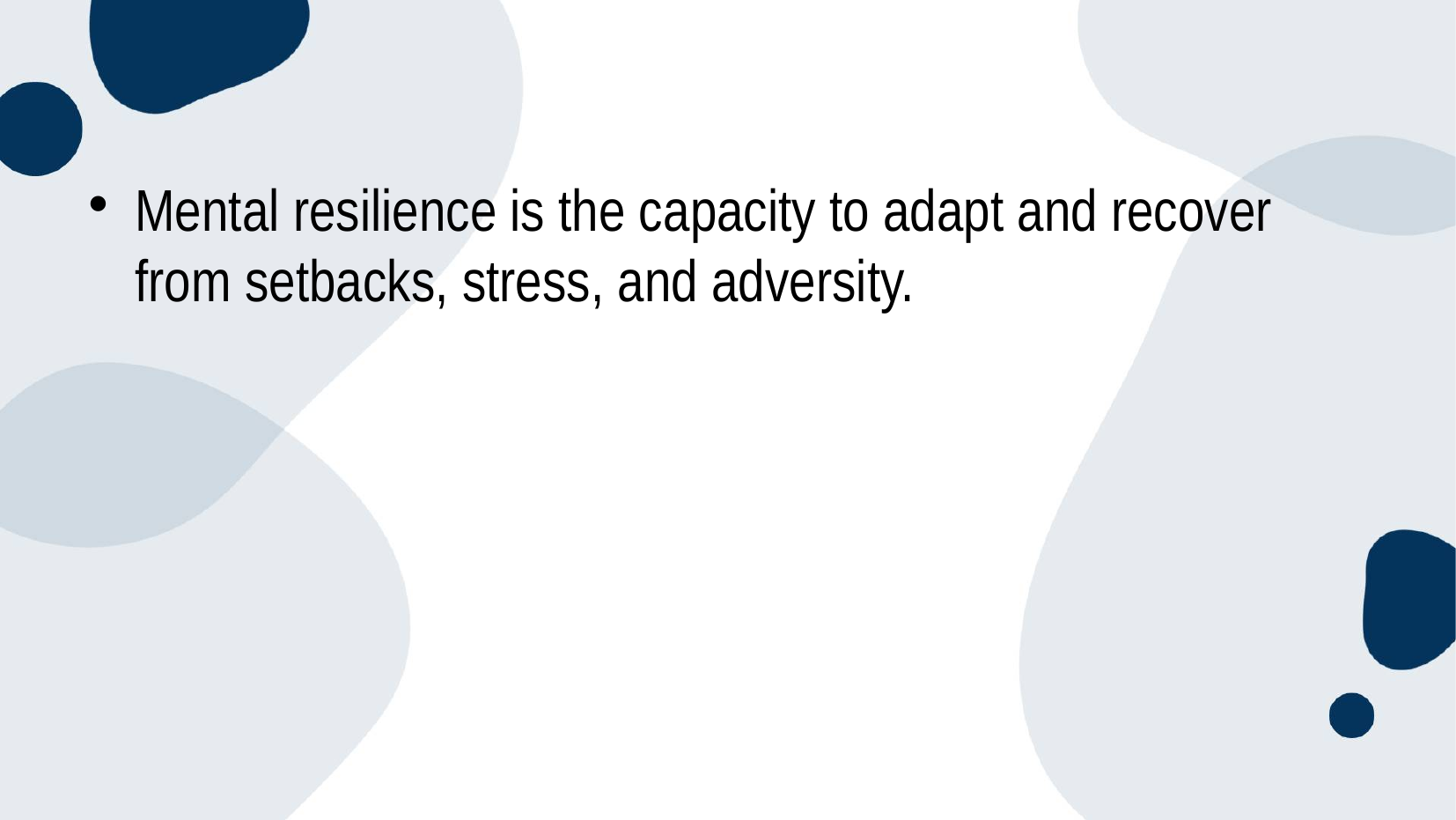

#
Mental resilience is the capacity to adapt and recover from setbacks, stress, and adversity.